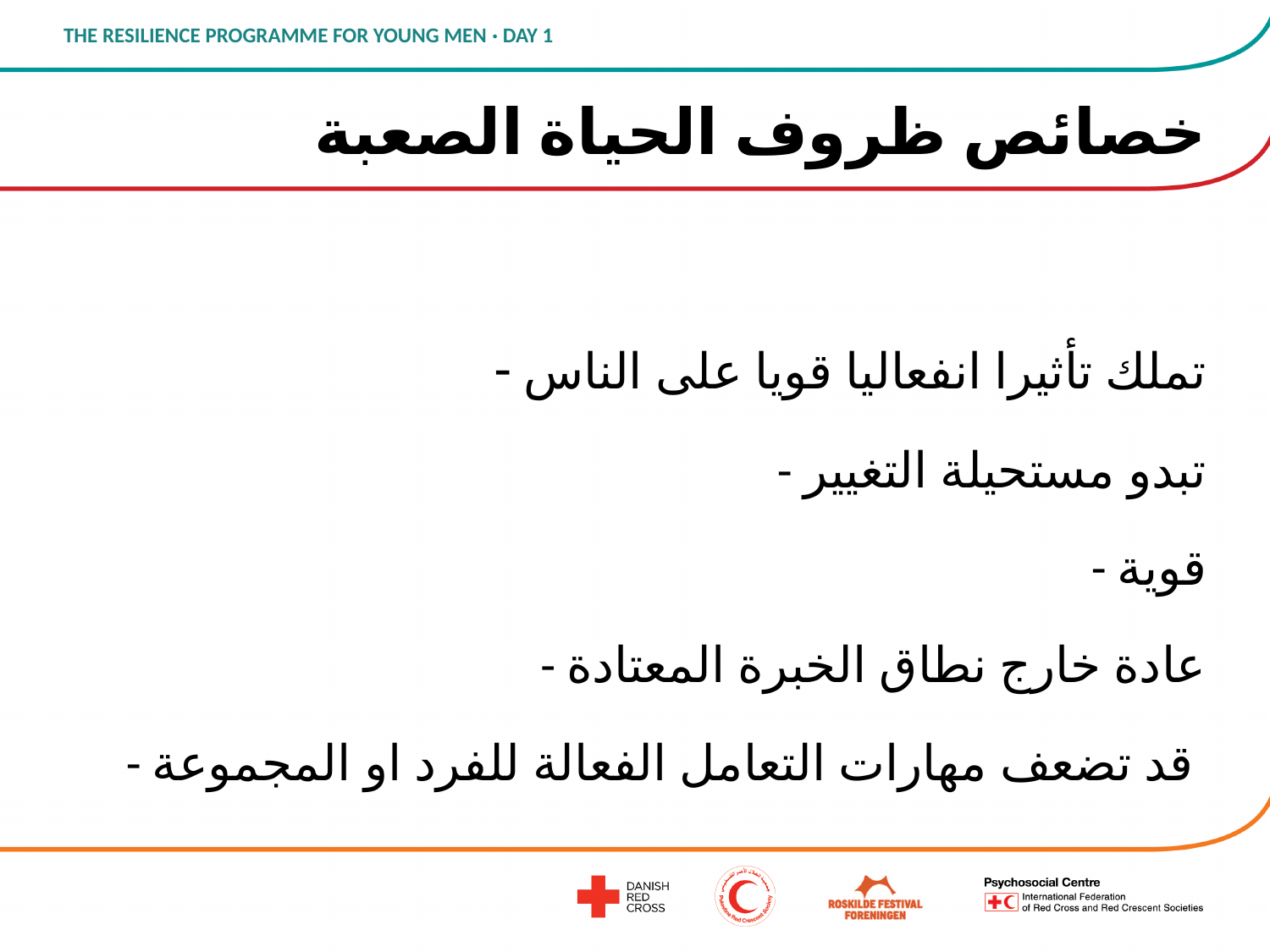

# خصائص ظروف الحياة الصعبة

- تملك تأثيرا انفعاليا قويا على الناس
- تبدو مستحيلة التغيير
- قوية
- عادة خارج نطاق الخبرة المعتادة
- قد تضعف مهارات التعامل الفعالة للفرد او المجموعة